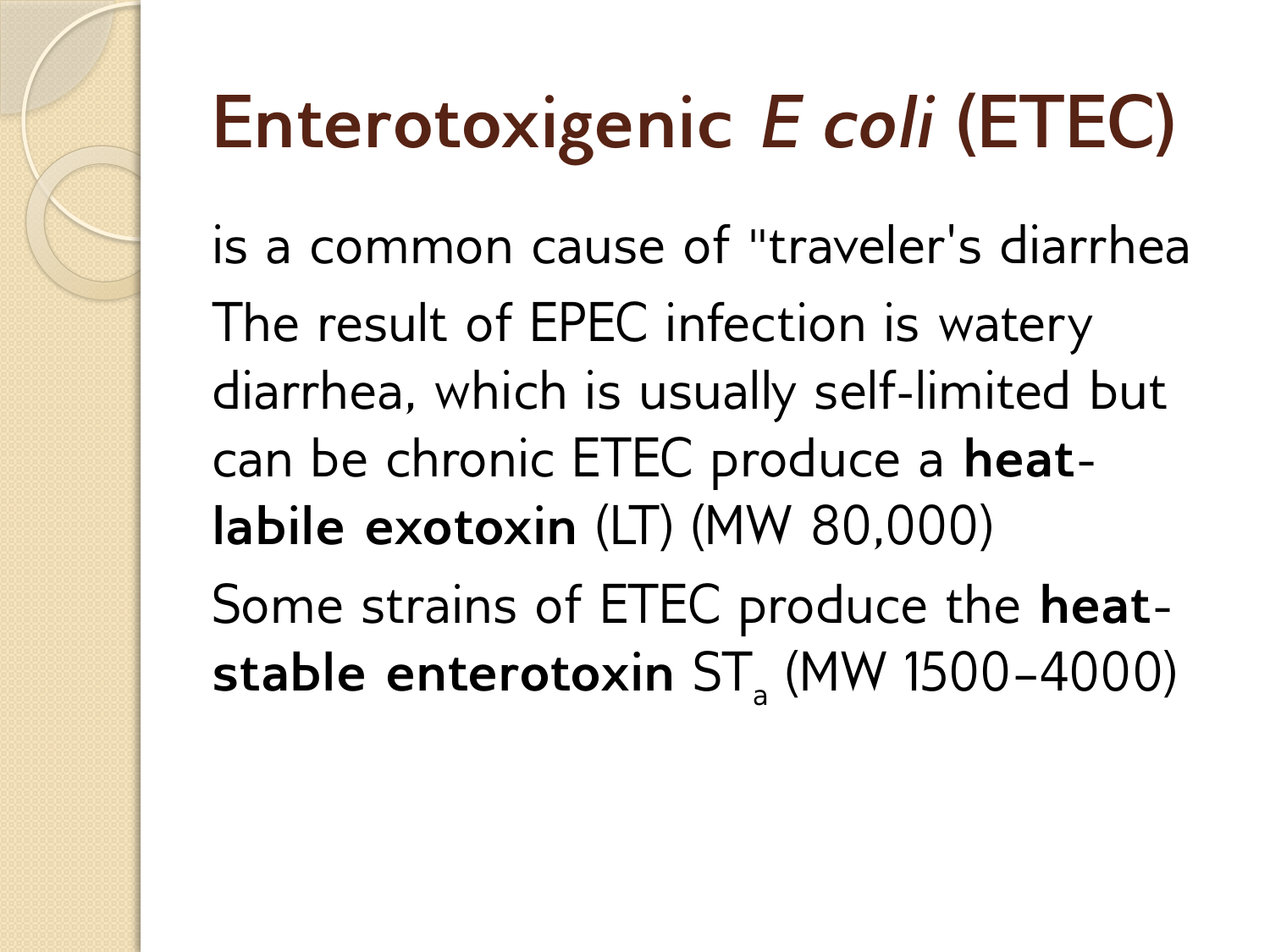

# Enterotoxigenic E coli (ETEC)
is a common cause of "traveler's diarrhea
The result of EPEC infection is watery diarrhea, which is usually self-limited but can be chronic ETEC produce a heat-labile exotoxin (LT) (MW 80,000)
Some strains of ETEC produce the heat-stable enterotoxin STa (MW 1500–4000)